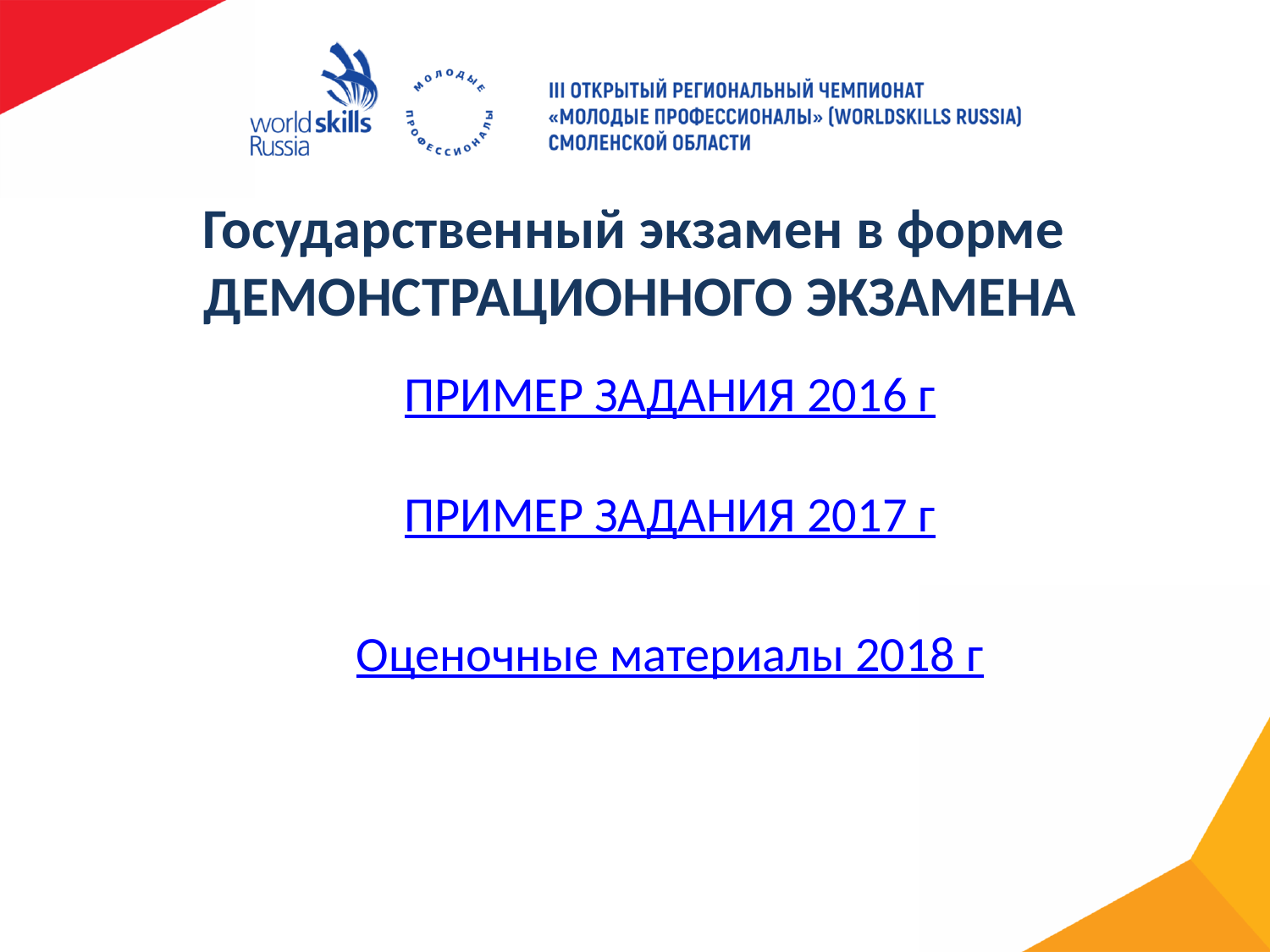

Государственный экзамен в форме
ДЕМОНСТРАЦИОННОГО ЭКЗАМЕНА
ПРИМЕР ЗАДАНИЯ 2016 г
ПРИМЕР ЗАДАНИЯ 2017 г
Оценочные материалы 2018 г